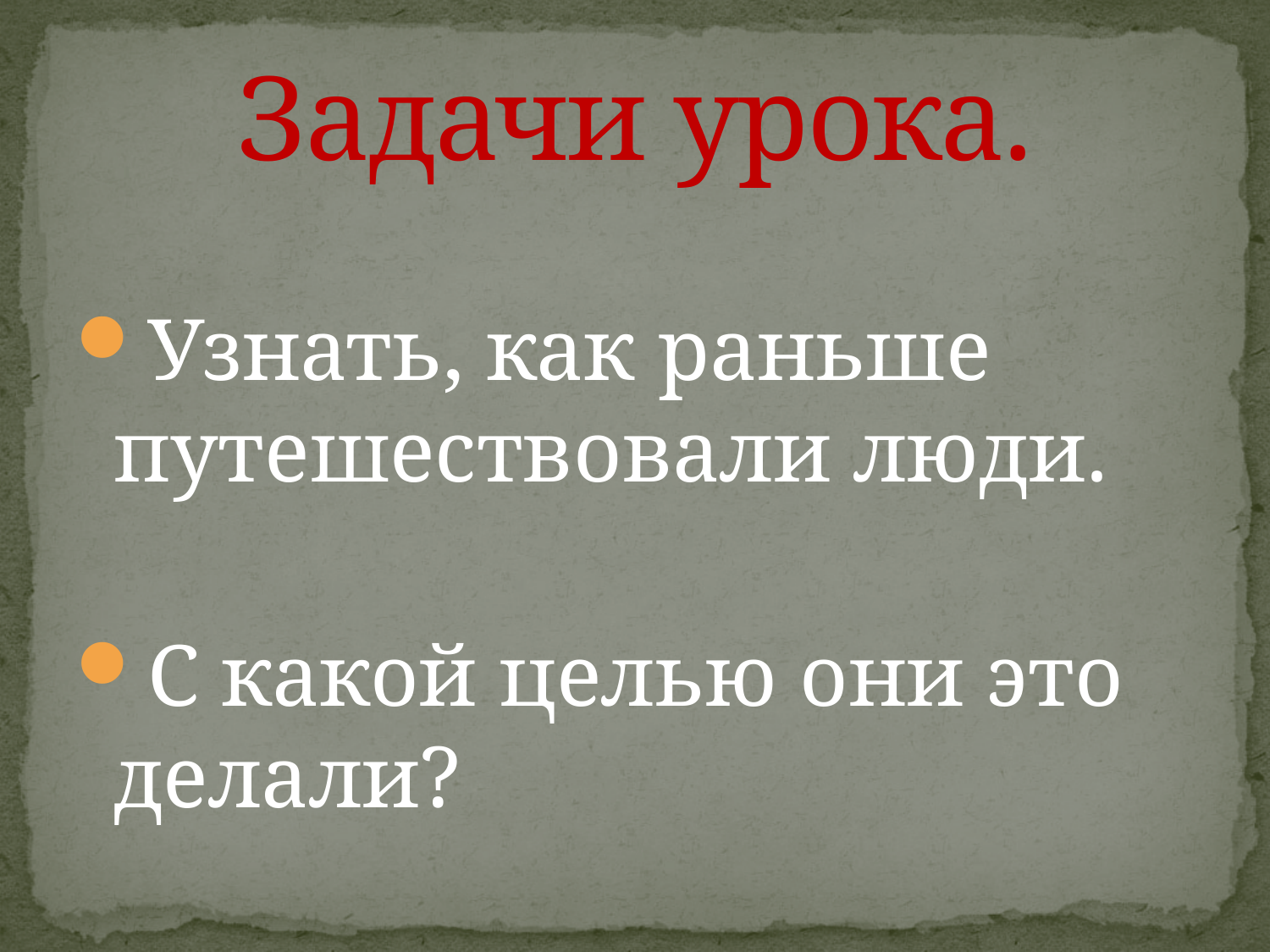

# Задачи урока.

Узнать, как раньше путешествовали люди.

С какой целью они это делали?